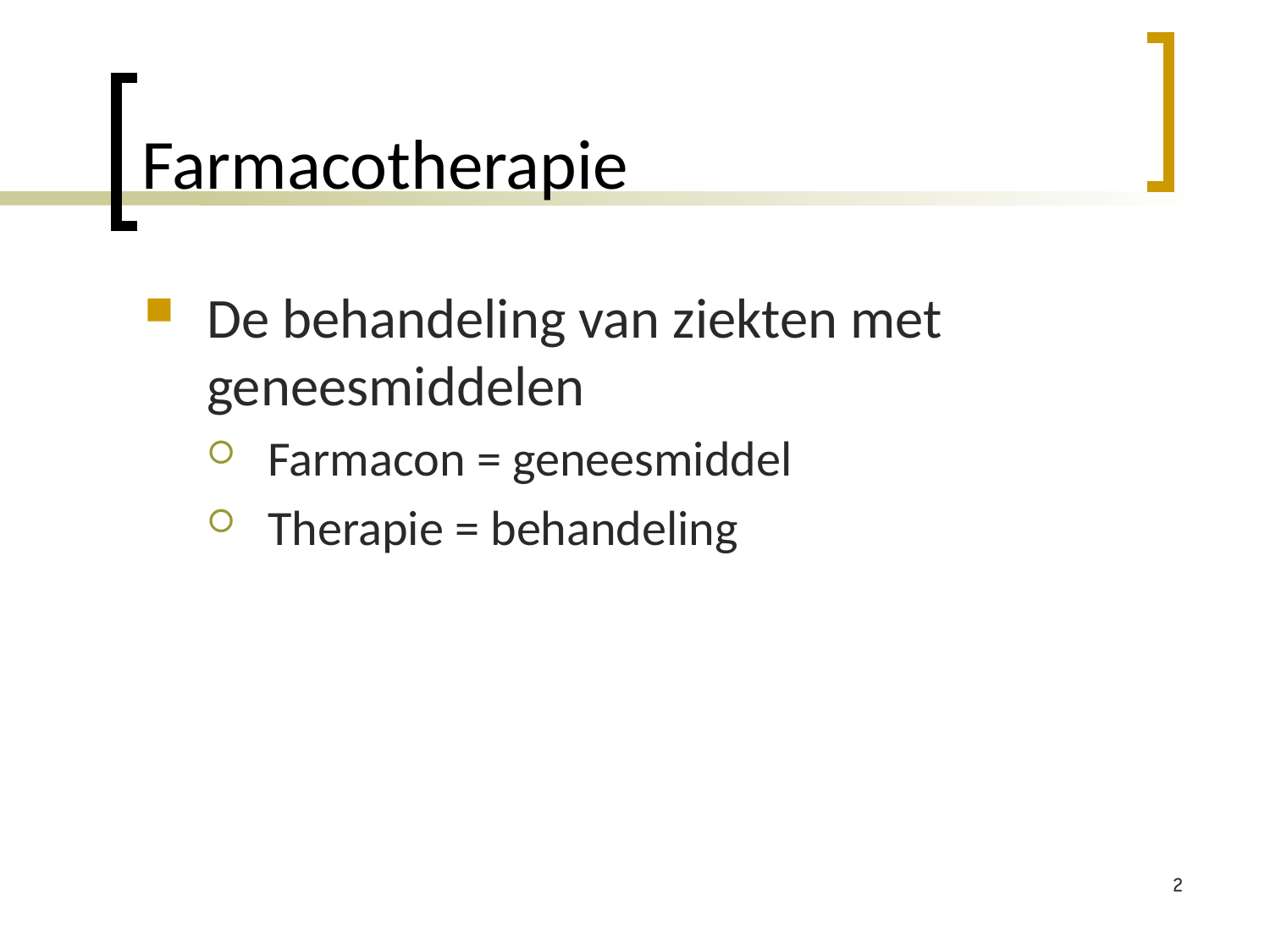

# Farmacotherapie
De behandeling van ziekten met geneesmiddelen
Farmacon = geneesmiddel
Therapie = behandeling
2